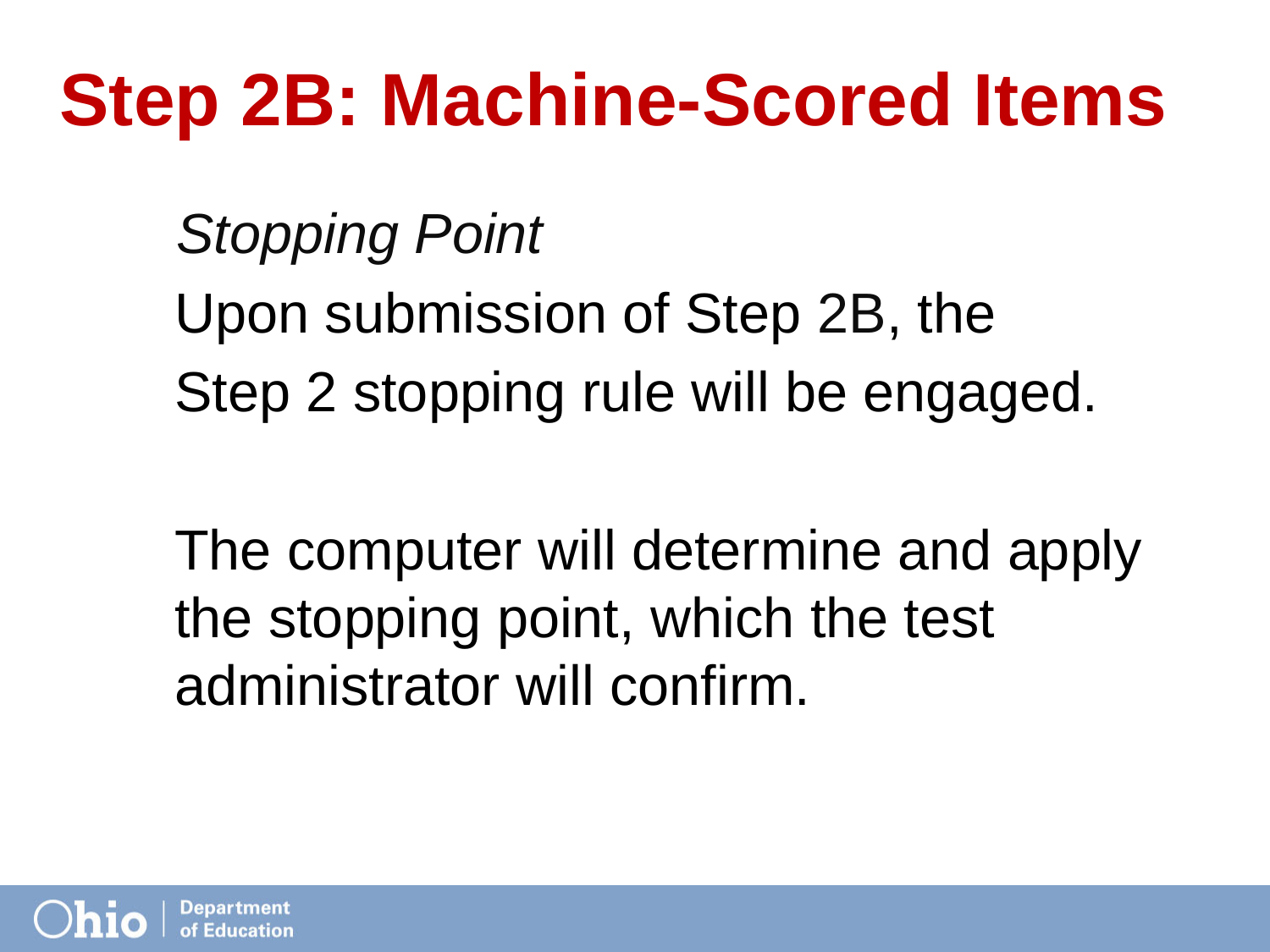

# Step 2B: Machine-Scored Items
Stopping Point
Upon submission of Step 2B, the
Step 2 stopping rule will be engaged.

The computer will determine and apply the stopping point, which the test administrator will confirm.